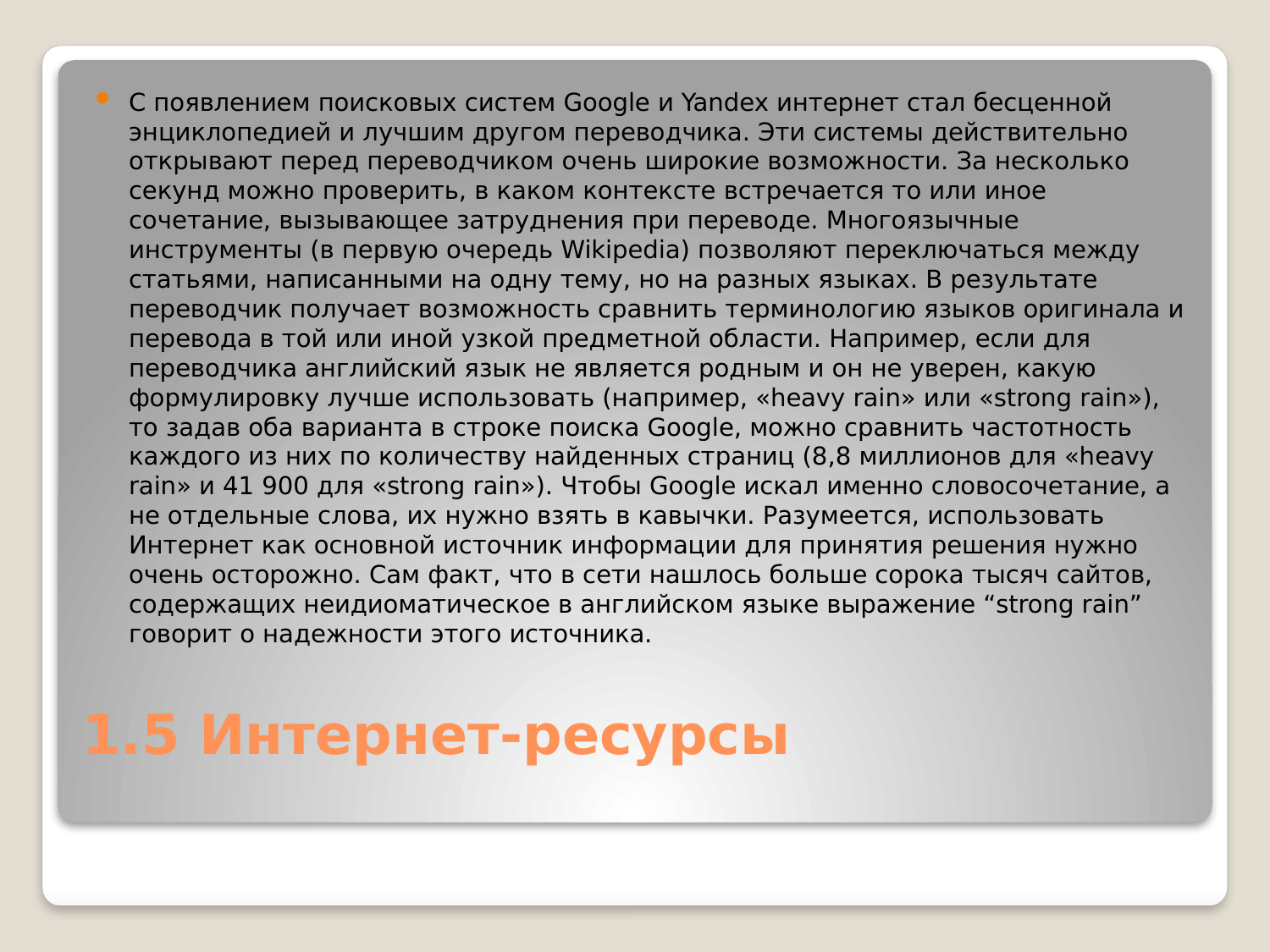

С появлением поисковых систем Google и Yandex интернет стал бесценной энциклопедией и лучшим другом переводчика. Эти системы действительно открывают перед переводчиком очень широкие возможности. За несколько секунд можно проверить, в каком контексте встречается то или иное сочетание, вызывающее затруднения при переводе. Многоязычные инструменты (в первую очередь Wikipedia) позволяют переключаться между статьями, написанными на одну тему, но на разных языках. В результате переводчик получает возможность сравнить терминологию языков оригинала и перевода в той или иной узкой предметной области. Например, если для переводчика английский язык не является родным и он не уверен, какую формулировку лучше использовать (например, «heavy rain» или «strong rain»), то задав оба варианта в строке поиска Google, можно сравнить частотность каждого из них по количеству найденных страниц (8,8 миллионов для «heavy rain» и 41 900 для «strong rain»). Чтобы Google искал именно словосочетание, а не отдельные слова, их нужно взять в кавычки. Разумеется, использовать Интернет как основной источник информации для принятия решения нужно очень осторожно. Сам факт, что в сети нашлось больше сорока тысяч сайтов, содержащих неидиоматическое в английском языке выражение “strong rain” говорит о надежности этого источника.

# 1.5 Интернет-ресурсы